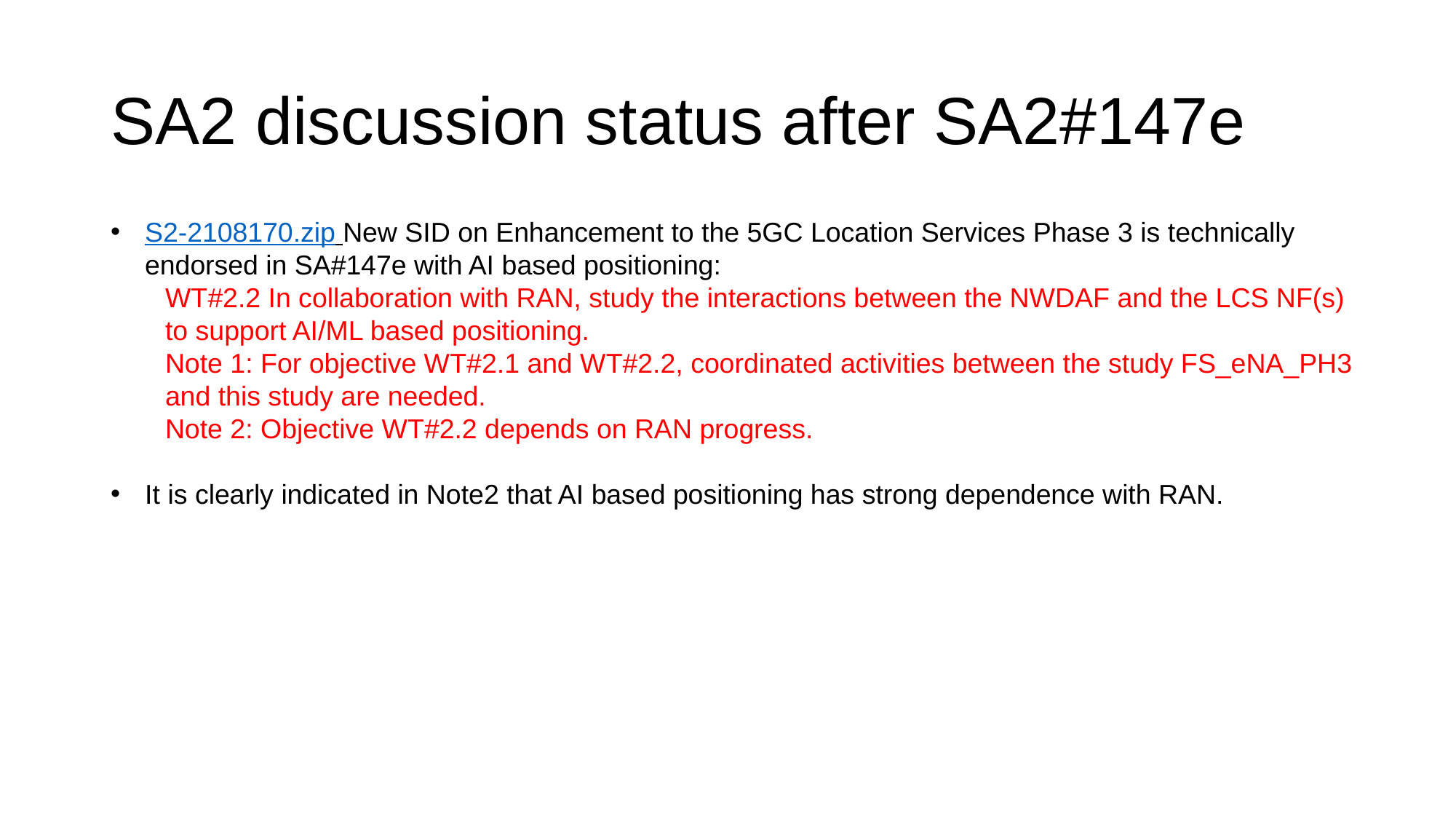

# SA2 discussion status after SA2#147e
S2-2108170.zip New SID on Enhancement to the 5GC Location Services Phase 3 is technically endorsed in SA#147e with AI based positioning:
WT#2.2 In collaboration with RAN, study the interactions between the NWDAF and the LCS NF(s) to support AI/ML based positioning.
Note 1: For objective WT#2.1 and WT#2.2, coordinated activities between the study FS_eNA_PH3 and this study are needed.
Note 2: Objective WT#2.2 depends on RAN progress.

It is clearly indicated in Note2 that AI based positioning has strong dependence with RAN.